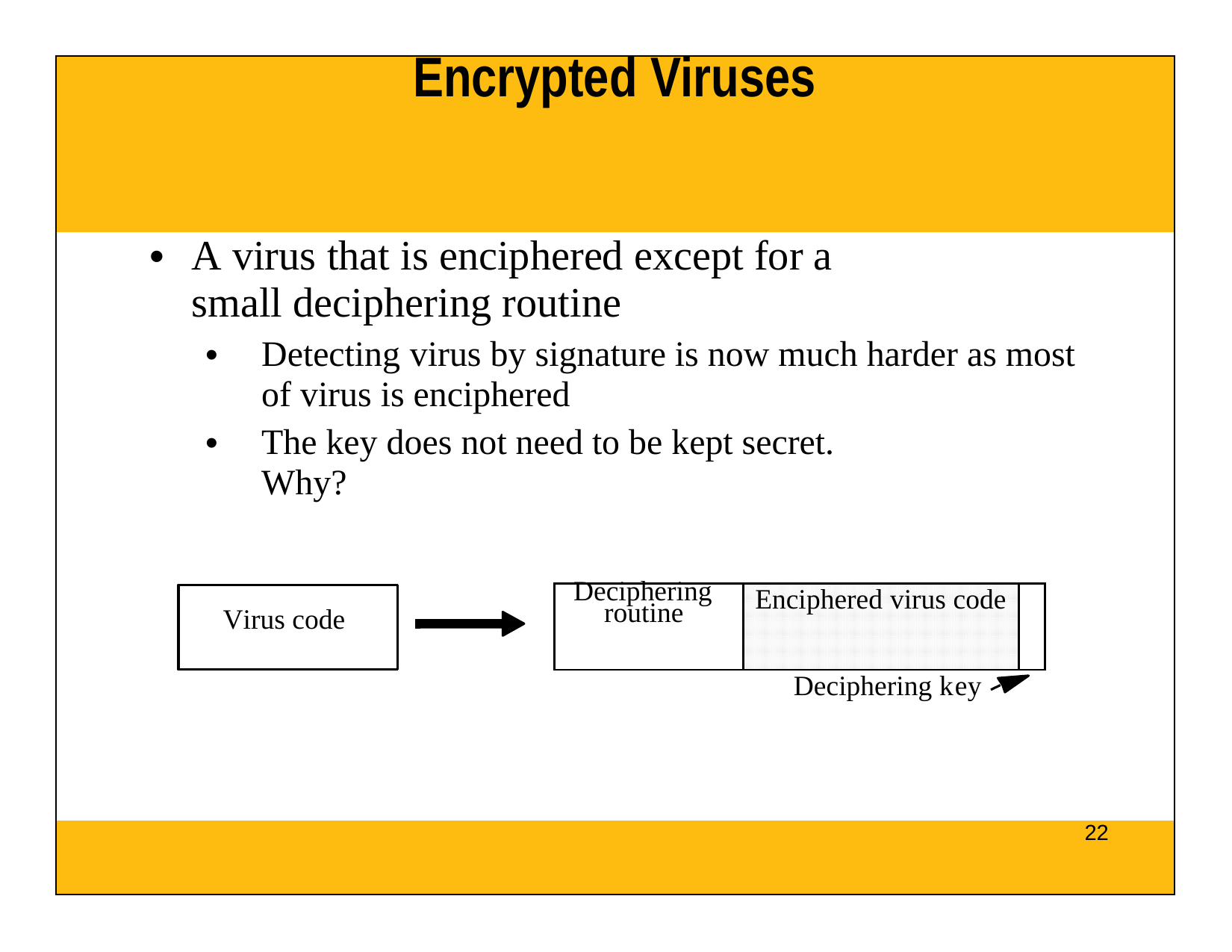

| Encrypted Viruses |
| --- |
| A virus that is enciphered except for a small deciphering routine Detecting virus by signature is now much harder as most of virus is enciphered The key does not need to be kept secret. Why? Virus code Deciphering key |
| 22 |
| Deciphering routine | Enciphered virus code |  |
| --- | --- | --- |